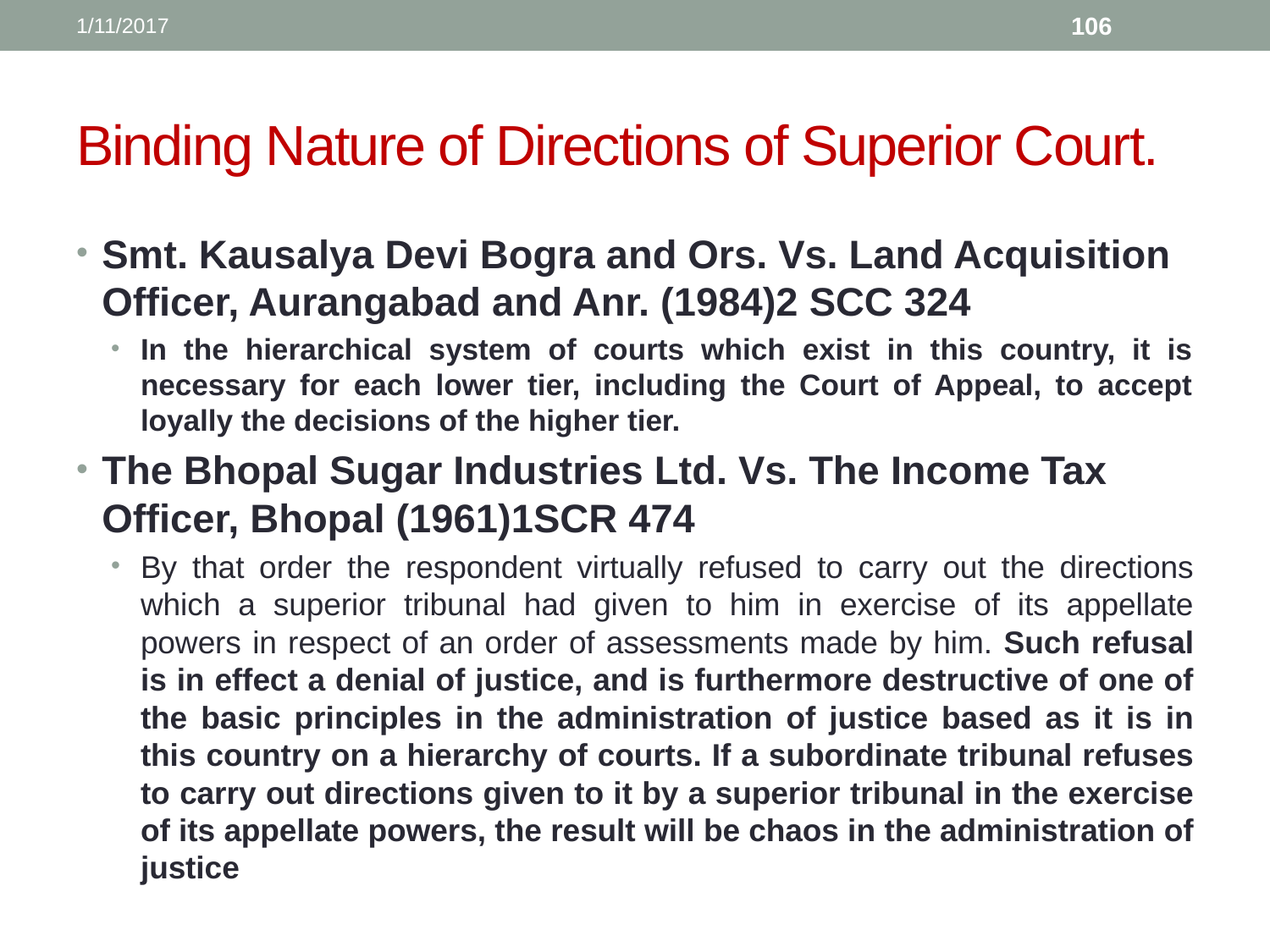

1/11/2017
106
# Binding Nature of Directions of Superior Court.
Smt. Kausalya Devi Bogra and Ors. Vs. Land Acquisition Officer, Aurangabad and Anr. (1984)2 SCC 324
In the hierarchical system of courts which exist in this country, it is necessary for each lower tier, including the Court of Appeal, to accept loyally the decisions of the higher tier.
The Bhopal Sugar Industries Ltd. Vs. The Income Tax Officer, Bhopal (1961)1SCR 474
By that order the respondent virtually refused to carry out the directions which a superior tribunal had given to him in exercise of its appellate powers in respect of an order of assessments made by him. Such refusal is in effect a denial of justice, and is furthermore destructive of one of the basic principles in the administration of justice based as it is in this country on a hierarchy of courts. If a subordinate tribunal refuses to carry out directions given to it by a superior tribunal in the exercise of its appellate powers, the result will be chaos in the administration of justice